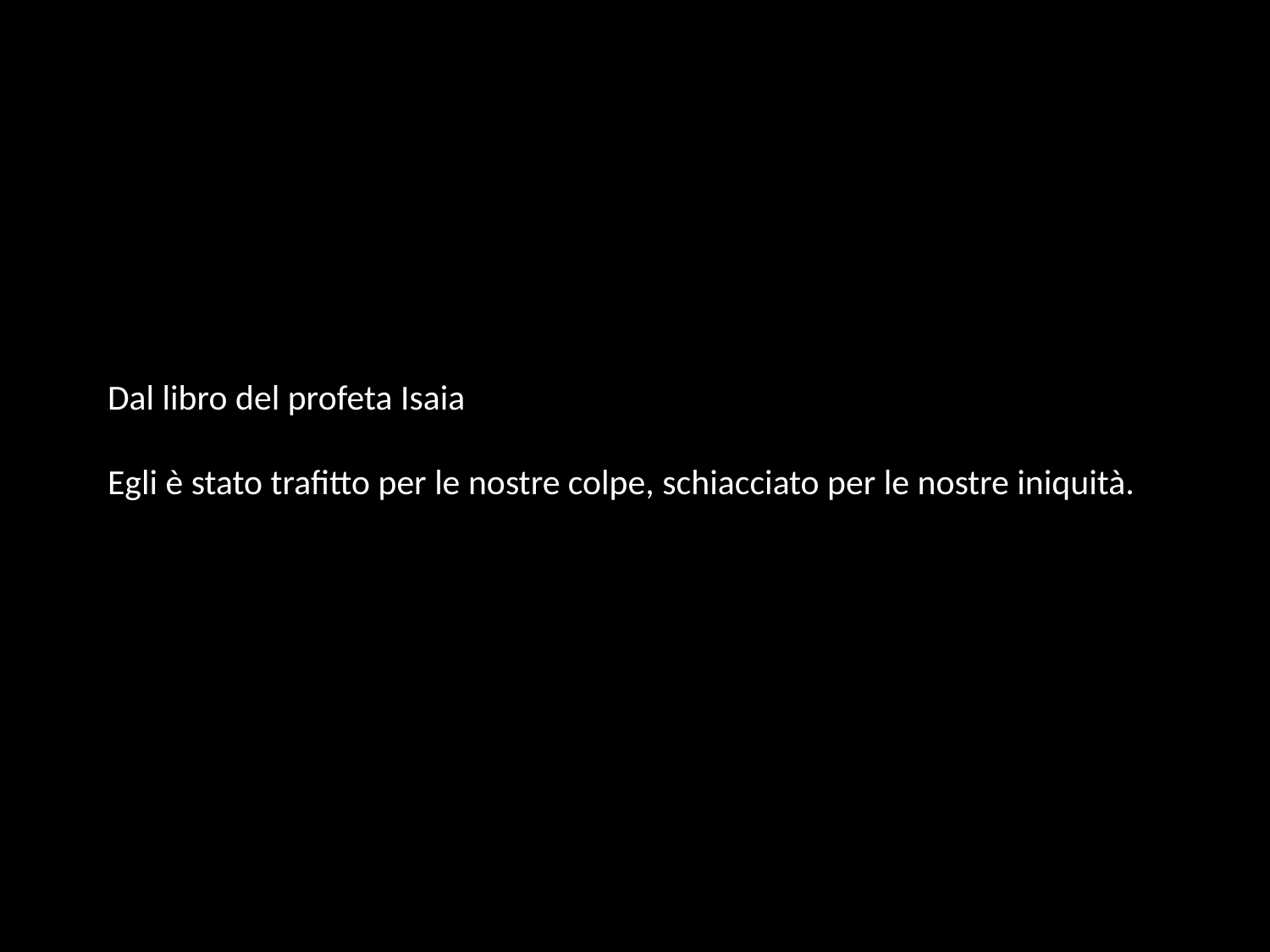

# Dal libro del profeta Isaia Egli è stato trafitto per le nostre colpe, schiacciato per le nostre iniquità.